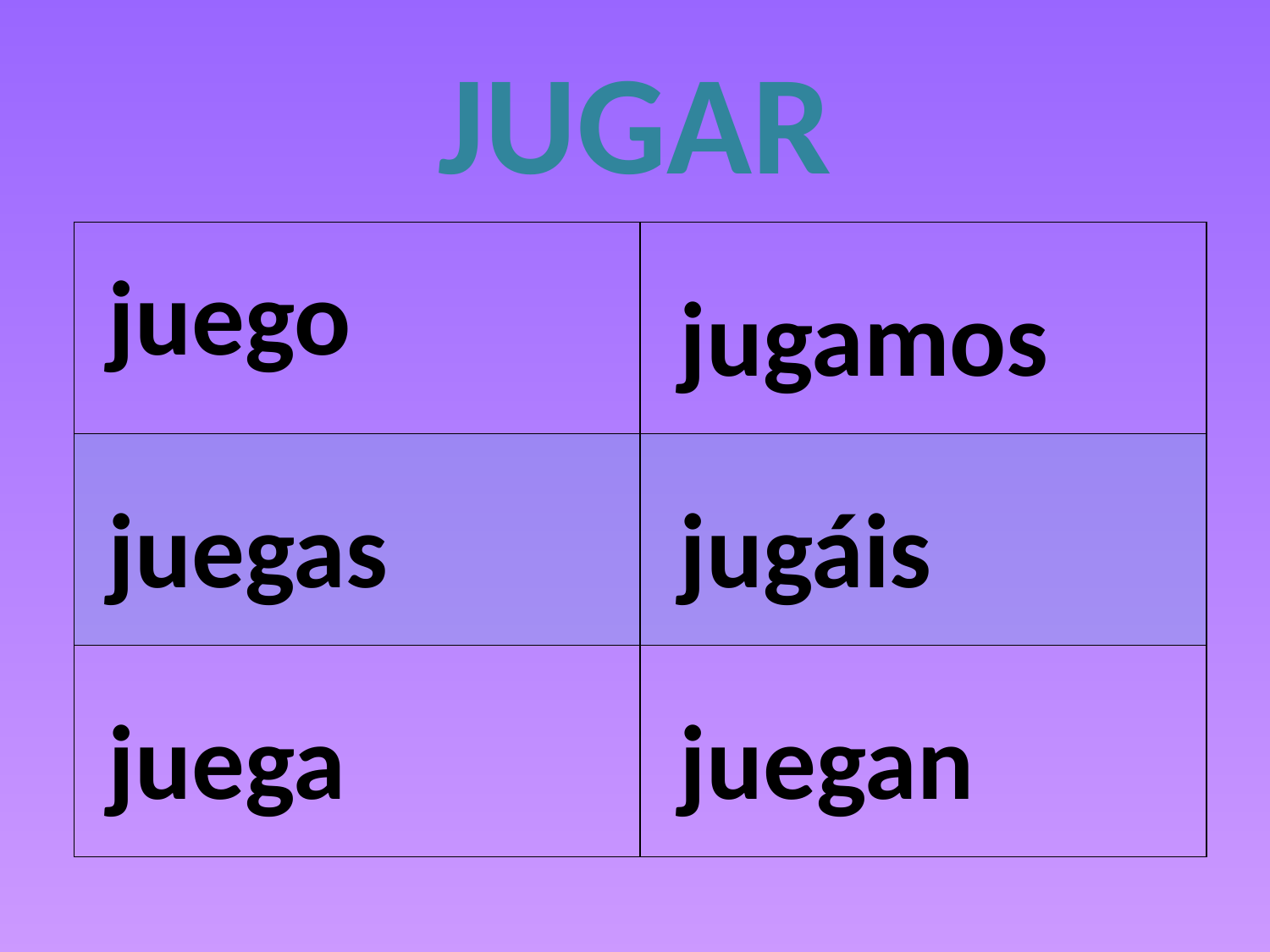

# JUGAR
|  |  |
| --- | --- |
|  |  |
|  |  |
juego
jugamos
juegas
jugáis
juega
juegan